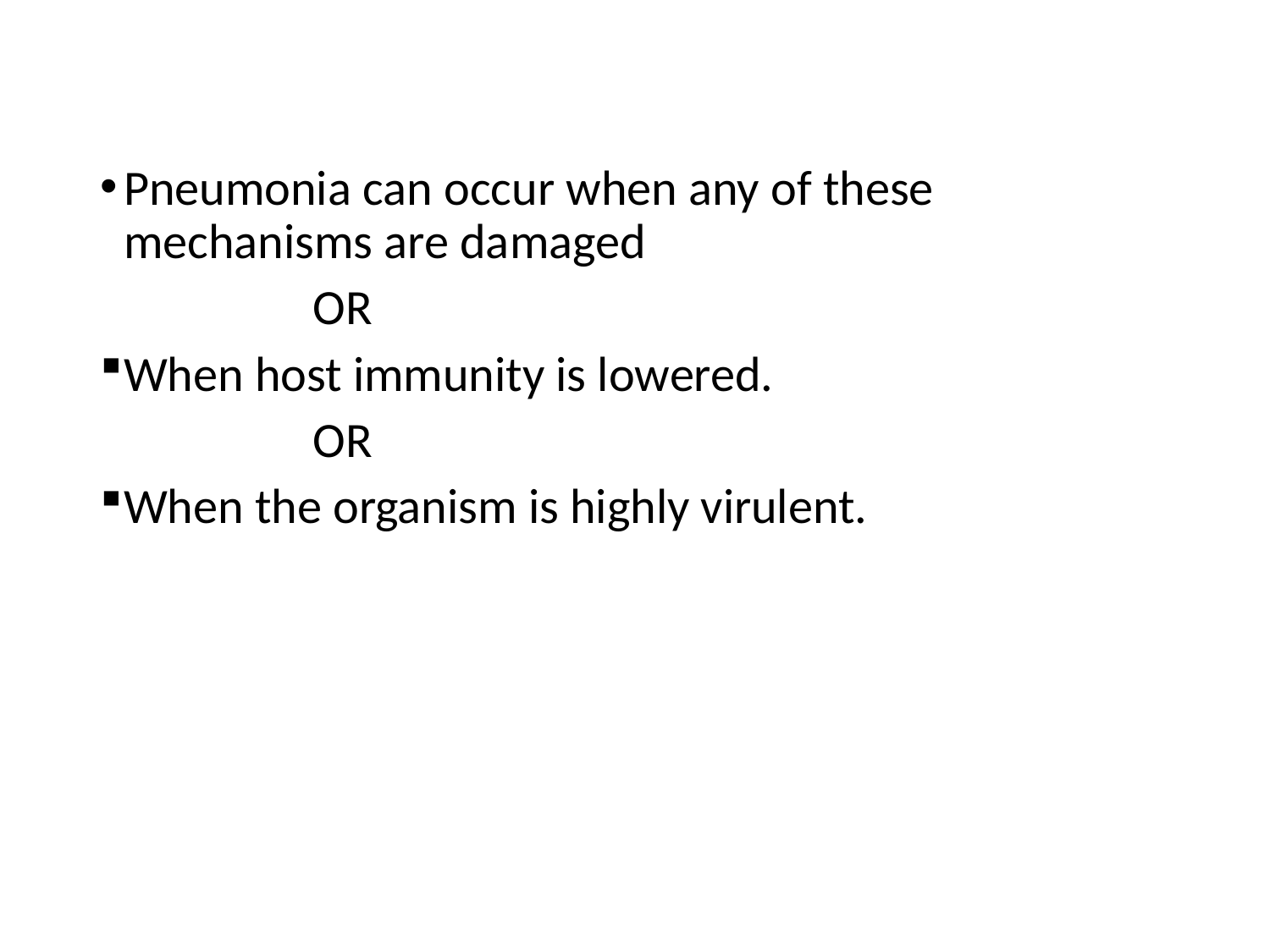

Pneumonia can occur when any of these mechanisms are damaged
                   OR
When host immunity is lowered.
                   OR
When the organism is highly virulent.